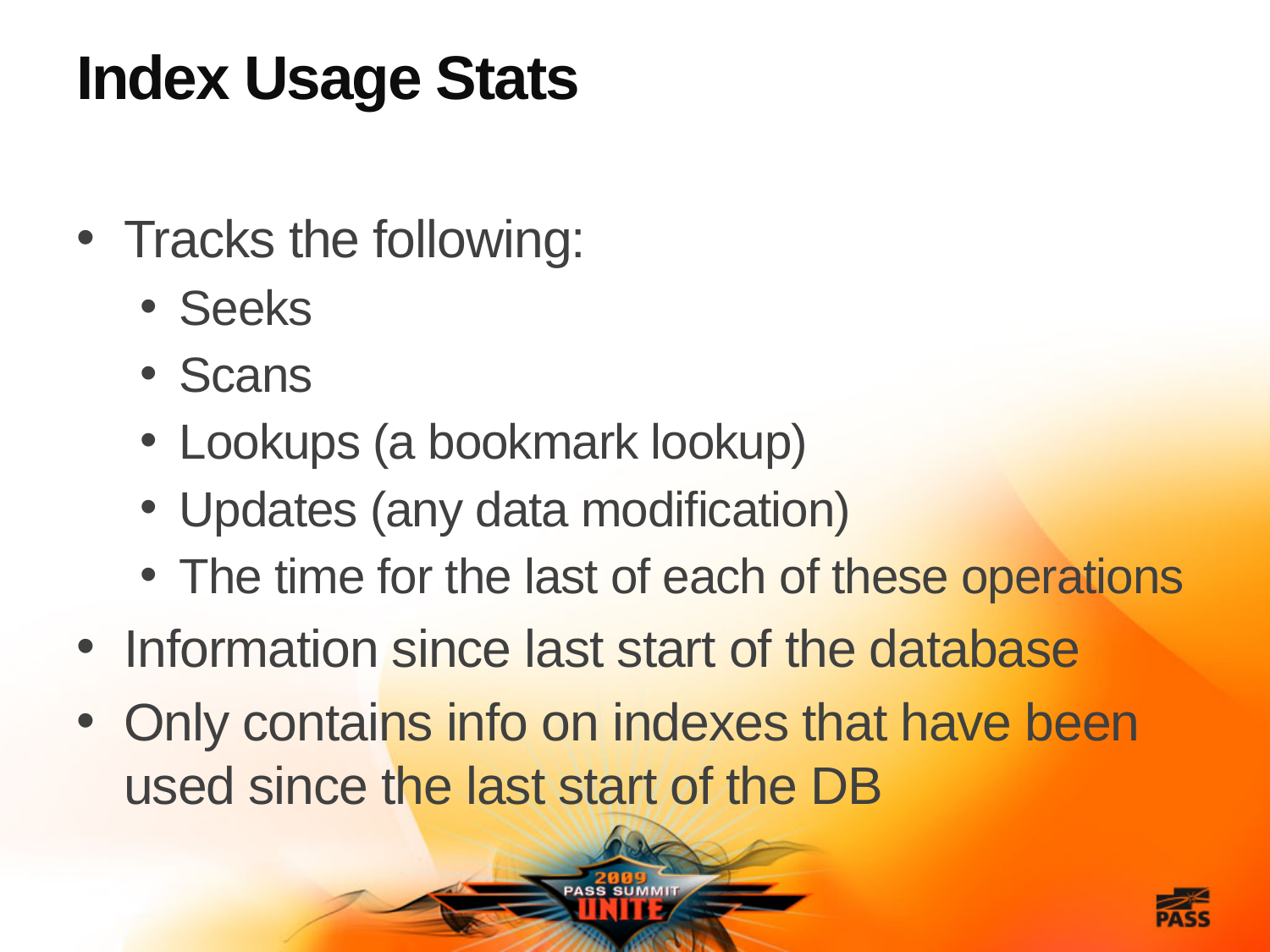

# Index Usage Stats
Tracks the following:
Seeks
Scans
Lookups (a bookmark lookup)
Updates (any data modification)
The time for the last of each of these operations
Information since last start of the database
Only contains info on indexes that have been used since the last start of the DB